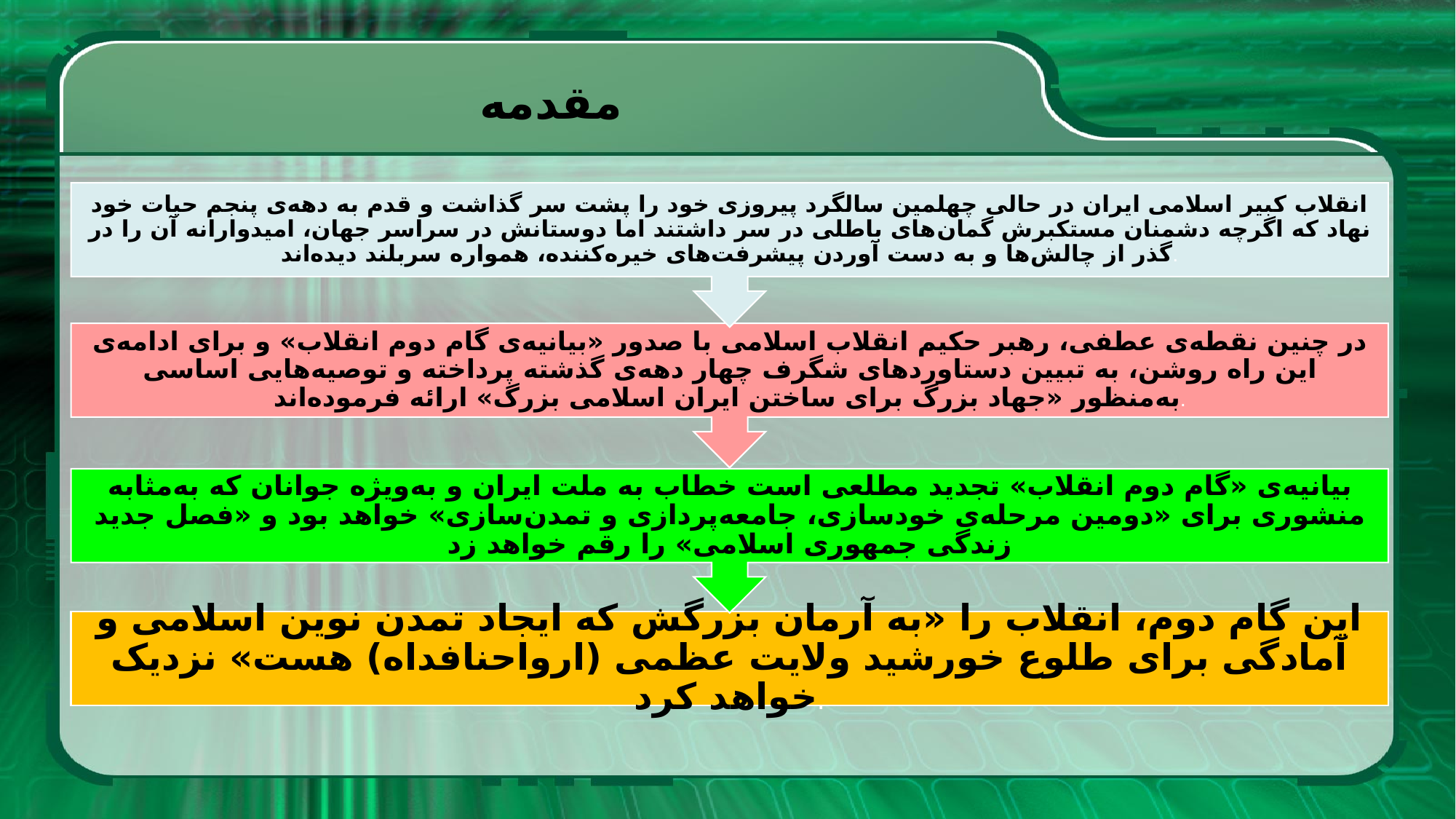

# مقدمه
این گام دوم، انقلاب را «به آرمان بزرگش که ایجاد تمدن نوین اسلامی و آمادگی برای طلوع خورشید ولایت عظمی (ارواحنافداه) هست» نزدیک خواهد کرد.
بیانیه‌ی «گام دوم انقلاب» تجدید مطلعی است خطاب به ملت ایران و به‌ویژه جوانان که به‌مثابه منشوری برای «دومین مرحله‌ی خودسازی، جامعه‌پردازی و تمدن‌سازی» خواهد بود و «فصل جدید زندگی جمهوری اسلامی» را رقم خواهد زد
در چنین نقطه‌ی عطفی، رهبر حکیم انقلاب اسلامی با صدور «بیانیه‌ی گام دوم انقلاب» و برای ادامه‌ی این راه روشن، به تبیین دستاوردهای شگرف چهار دهه‌ی گذشته پرداخته و توصیه‌هایی اساسی به‌منظور «جهاد بزرگ برای ساختن ایران اسلامی بزرگ» ارائه فرموده‌اند.
انقلاب کبیر اسلامی ایران در حالی چهلمین سالگرد پیروزی خود را پشت سر گذاشت و قدم به دهه‌ی پنجم حیات خود نهاد که اگرچه دشمنان مستکبرش گمان‌های باطلی در سر داشتند اما دوستانش در سراسر جهان، امیدوارانه آن را در گذر از چالش‌ها و به دست آوردن پیشرفت‌های خیره‌کننده، همواره سربلند دیده‌اند.